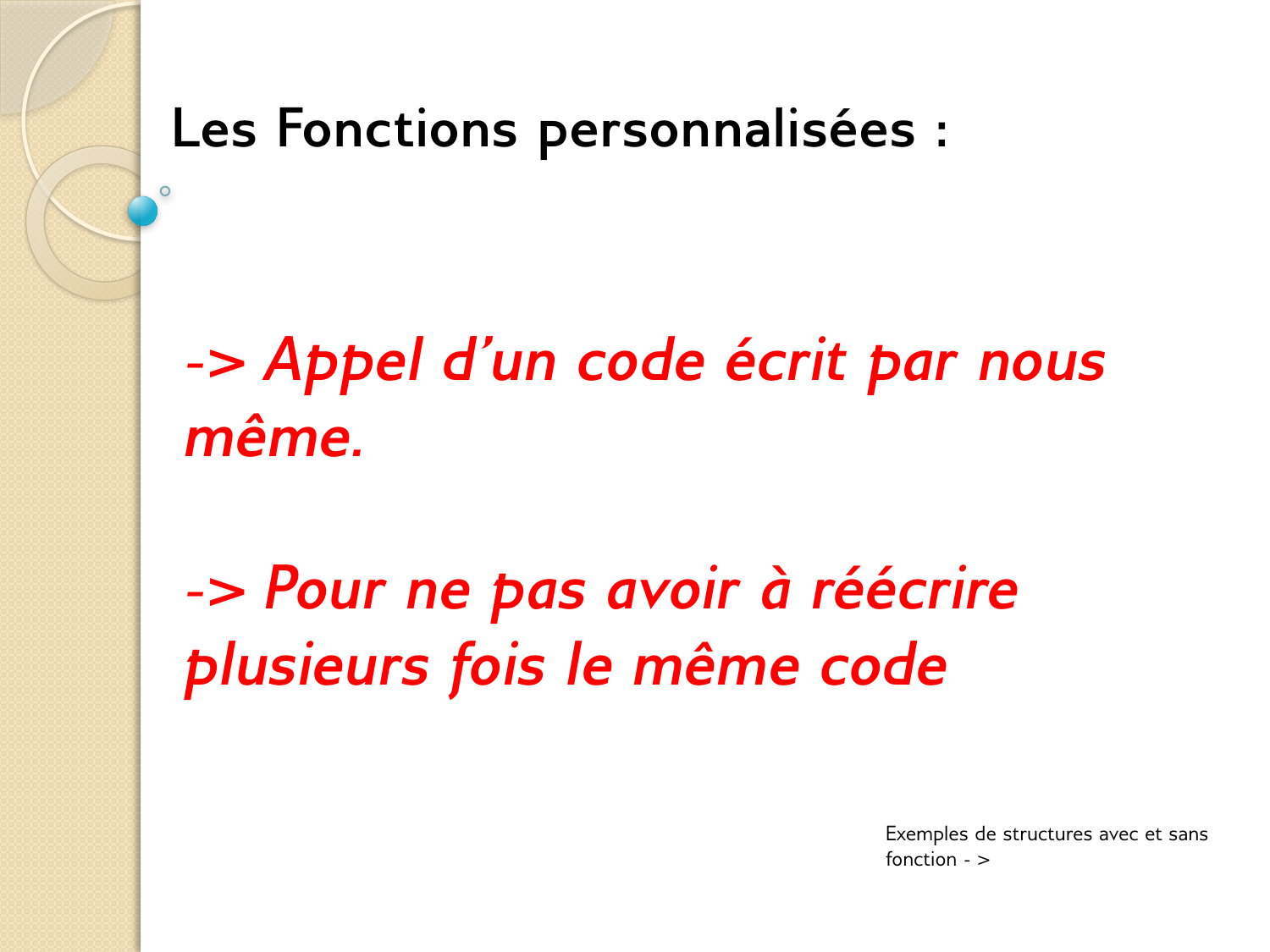

Les Fonctions personnalisées :

-> Appel d’un code écrit par nous même.

-> Pour ne pas avoir à réécrire plusieurs fois le même code

Exemples de structures avec et sans fonction - >